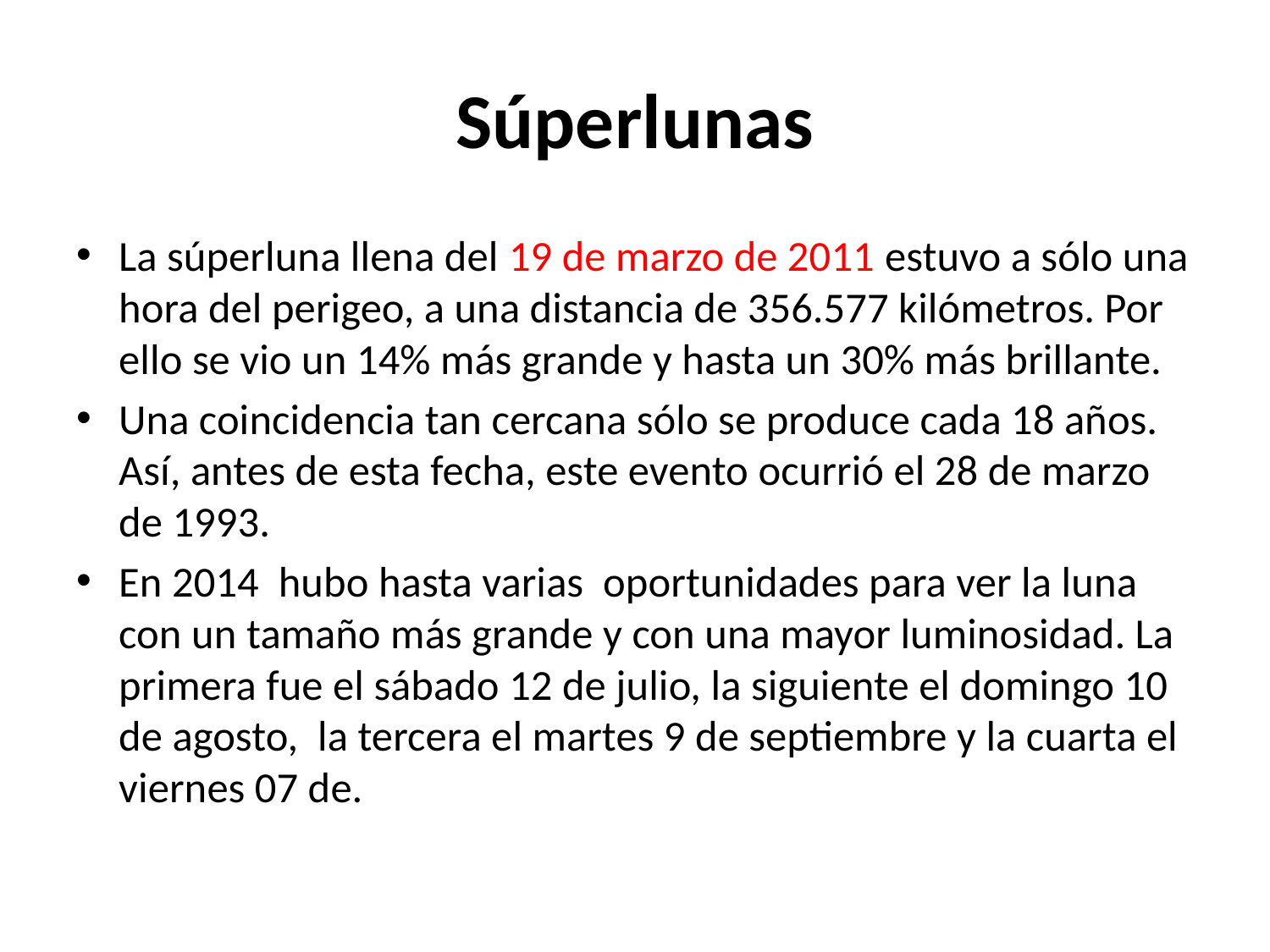

# Súperlunas
La súperluna llena del 19 de marzo de 2011 estuvo a sólo una hora del perigeo, a una distancia de 356.577 kilómetros. Por ello se vio un 14% más grande y hasta un 30% más brillante.
Una coincidencia tan cercana sólo se produce cada 18 años. Así, antes de esta fecha, este evento ocurrió el 28 de marzo de 1993.
En 2014  hubo hasta varias  oportunidades para ver la luna con un tamaño más grande y con una mayor luminosidad. La primera fue el sábado 12 de julio, la siguiente el domingo 10 de agosto,  la tercera el martes 9 de septiembre y la cuarta el viernes 07 de.